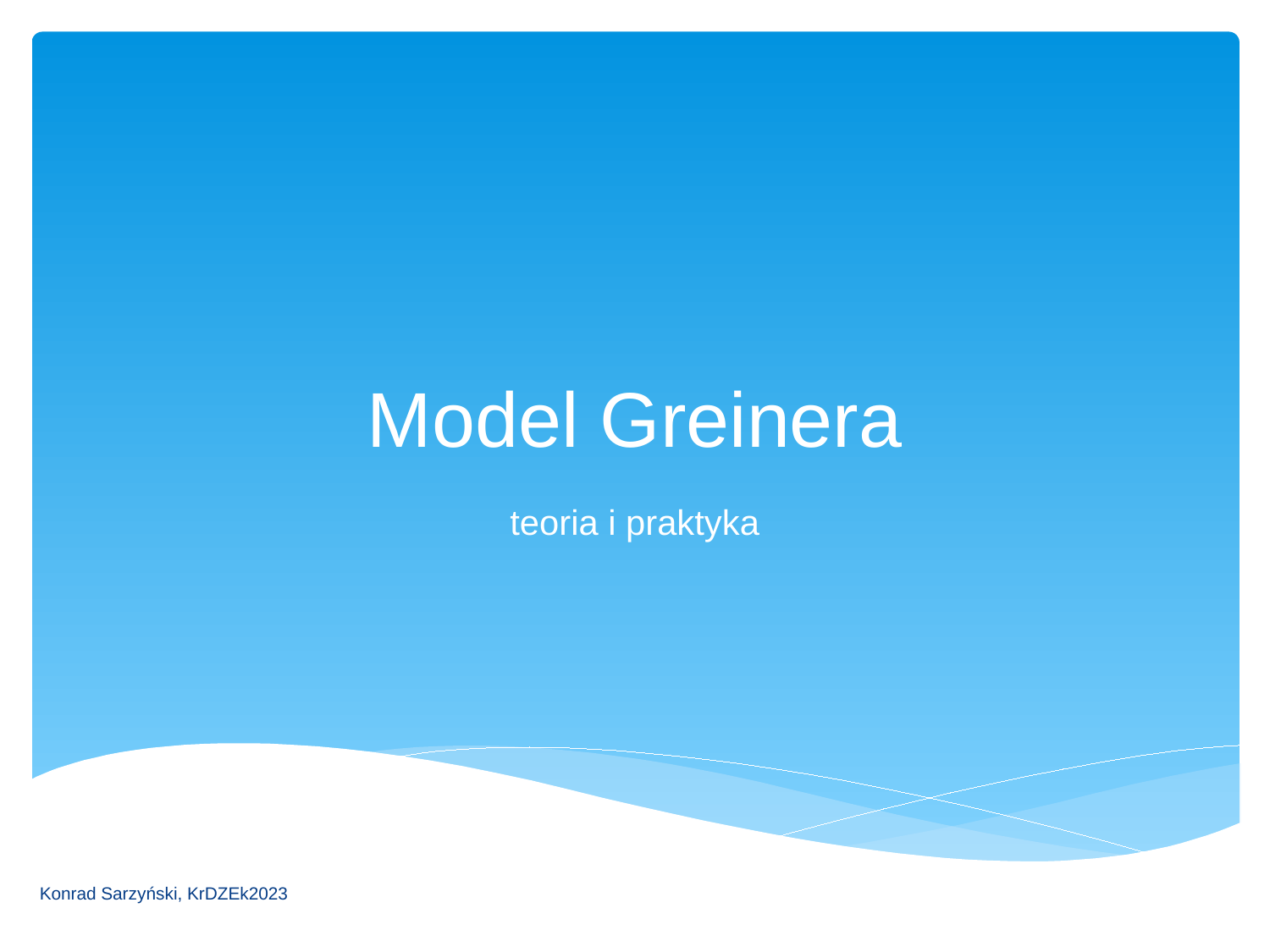

# Model Greinera
teoria i praktyka
Konrad Sarzyński, KrDZEk2023